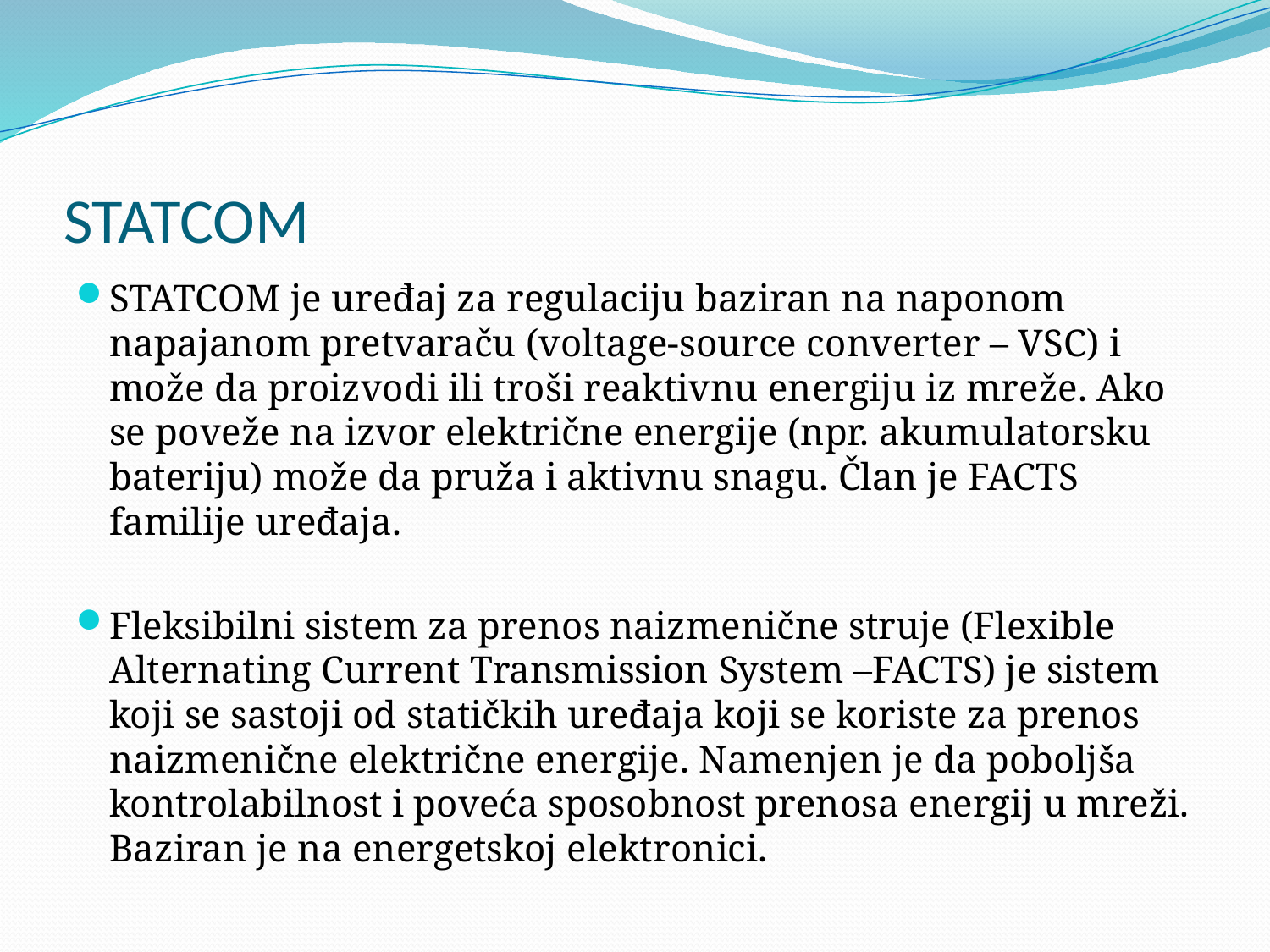

# STATCOM
STATCOM je uređaj za regulaciju baziran na naponom napajanom pretvaraču (voltage-source converter – VSC) i može da proizvodi ili troši reaktivnu energiju iz mreže. Ako se poveže na izvor električne energije (npr. akumulatorsku bateriju) može da pruža i aktivnu snagu. Član je FACTS familije uređaja.

Fleksibilni sistem za prenos naizmenične struje (Flexible Alternating Current Transmission System –FACTS) je sistem koji se sastoji od statičkih uređaja koji se koriste za prenos naizmenične električne energije. Namenjen je da poboljša kontrolabilnost i poveća sposobnost prenosa energij u mreži. Baziran je na energetskoj elektronici.